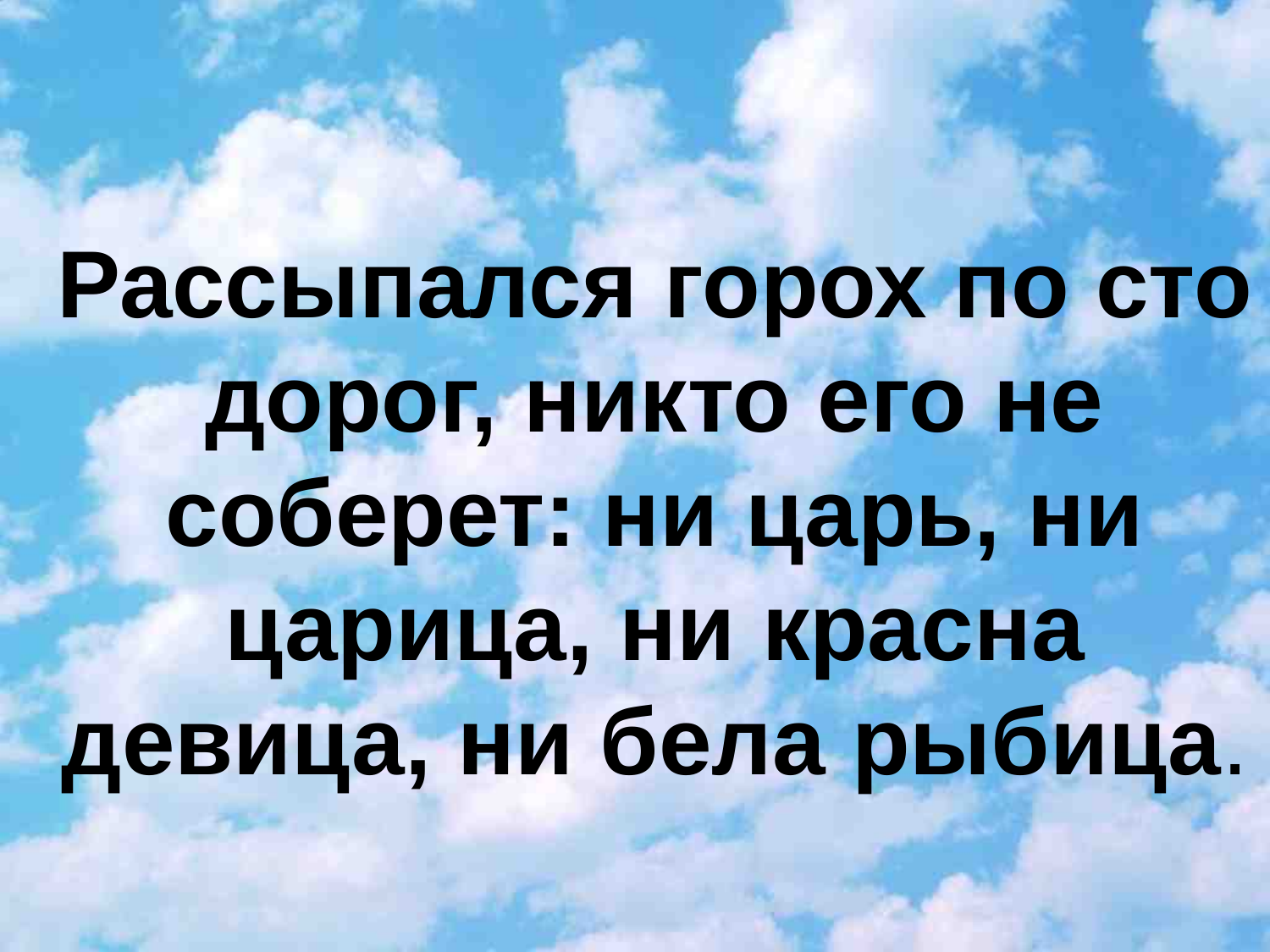

#
Рассыпался горох по сто дорог, никто его не соберет: ни царь, ни царица, ни красна девица, ни бела рыбица.